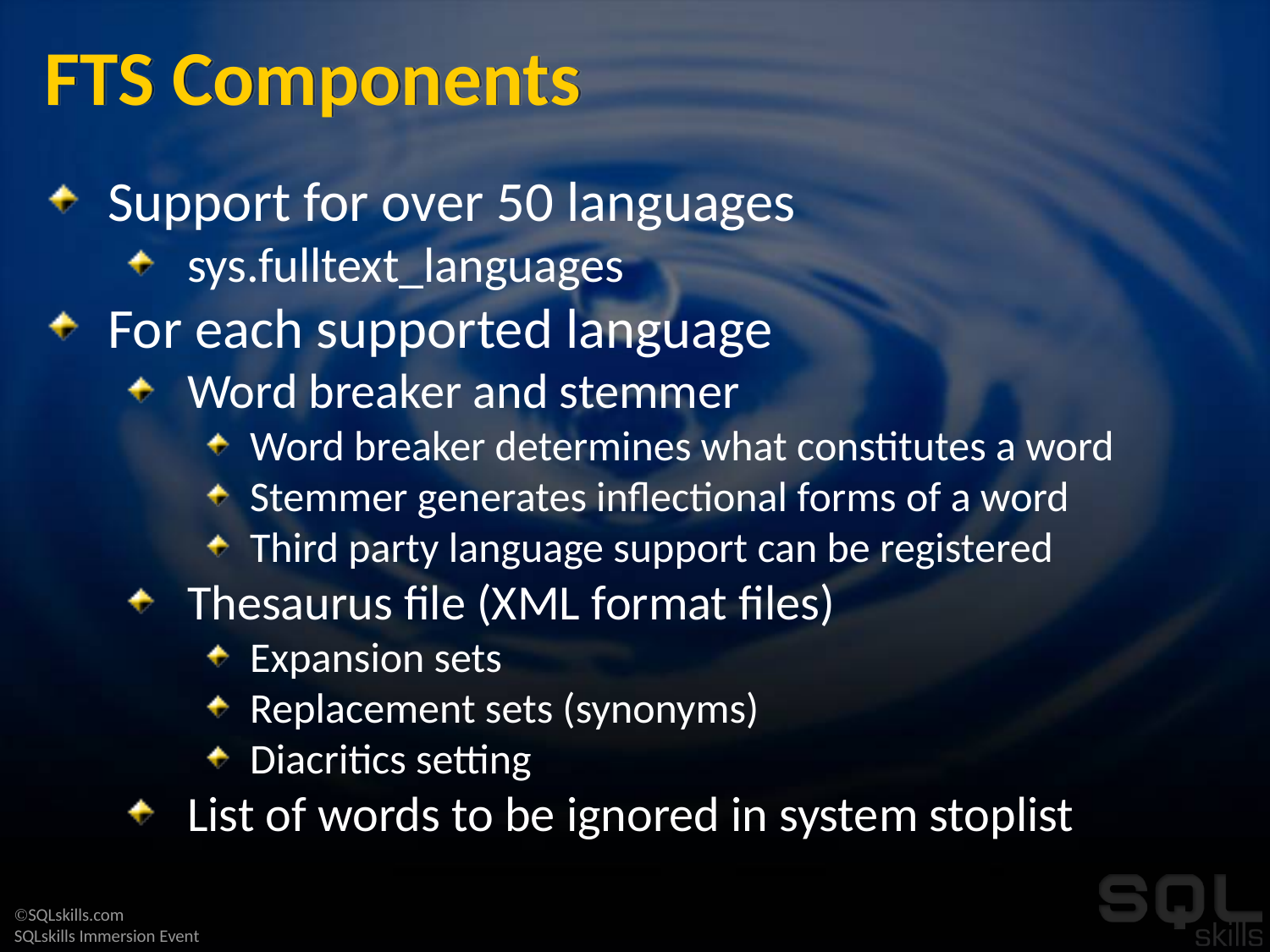

# FTS Components
Support for over 50 languages
sys.fulltext_languages
For each supported language
Word breaker and stemmer
Word breaker determines what constitutes a word
Stemmer generates inflectional forms of a word
Third party language support can be registered
Thesaurus file (XML format files)
Expansion sets
Replacement sets (synonyms)
Diacritics setting
List of words to be ignored in system stoplist